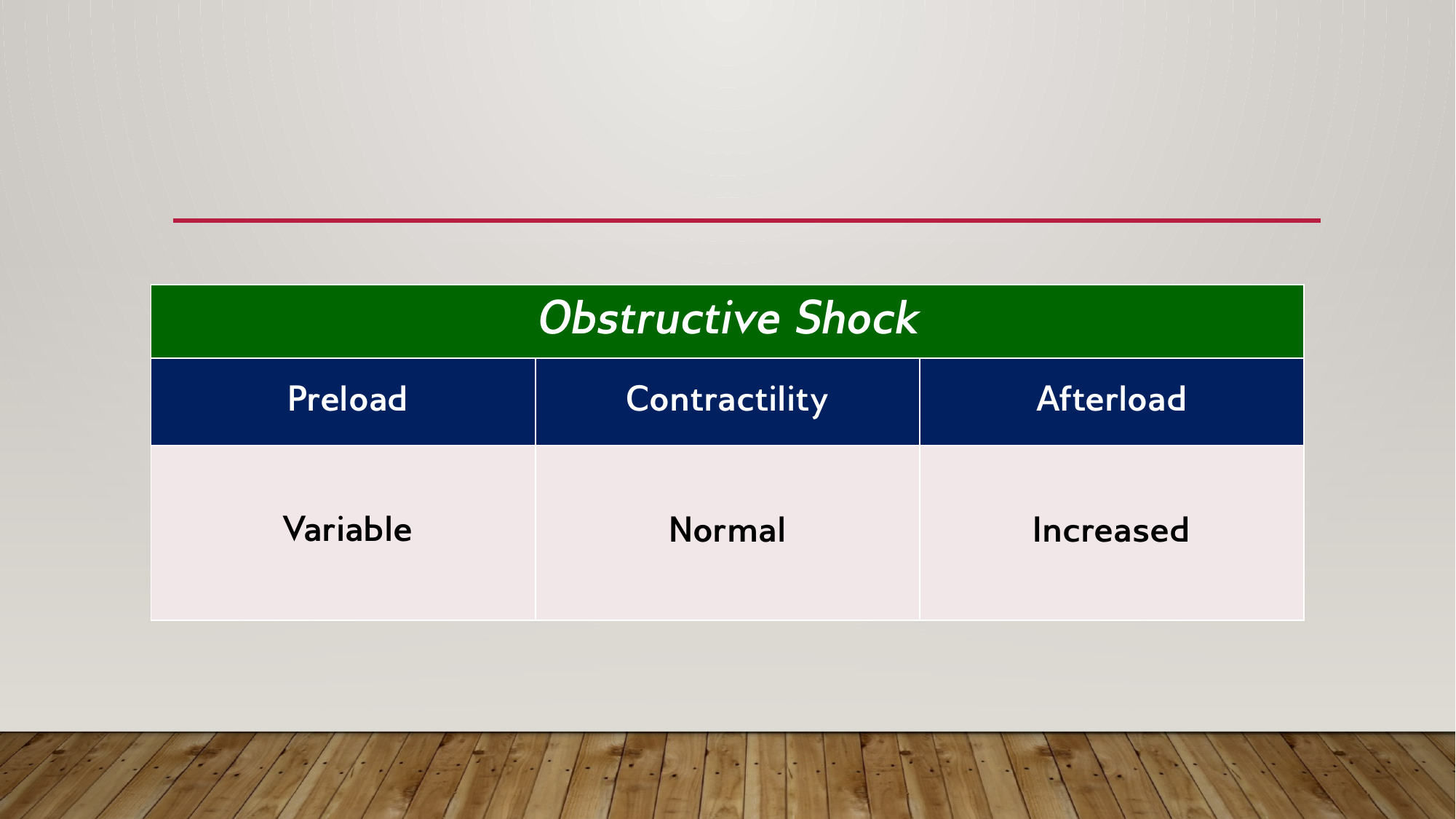

#
| Obstructive Shock |  |  |
| --- | --- | --- |
| Preload | Contractility | Afterload |
| Variable | Normal | Increased |